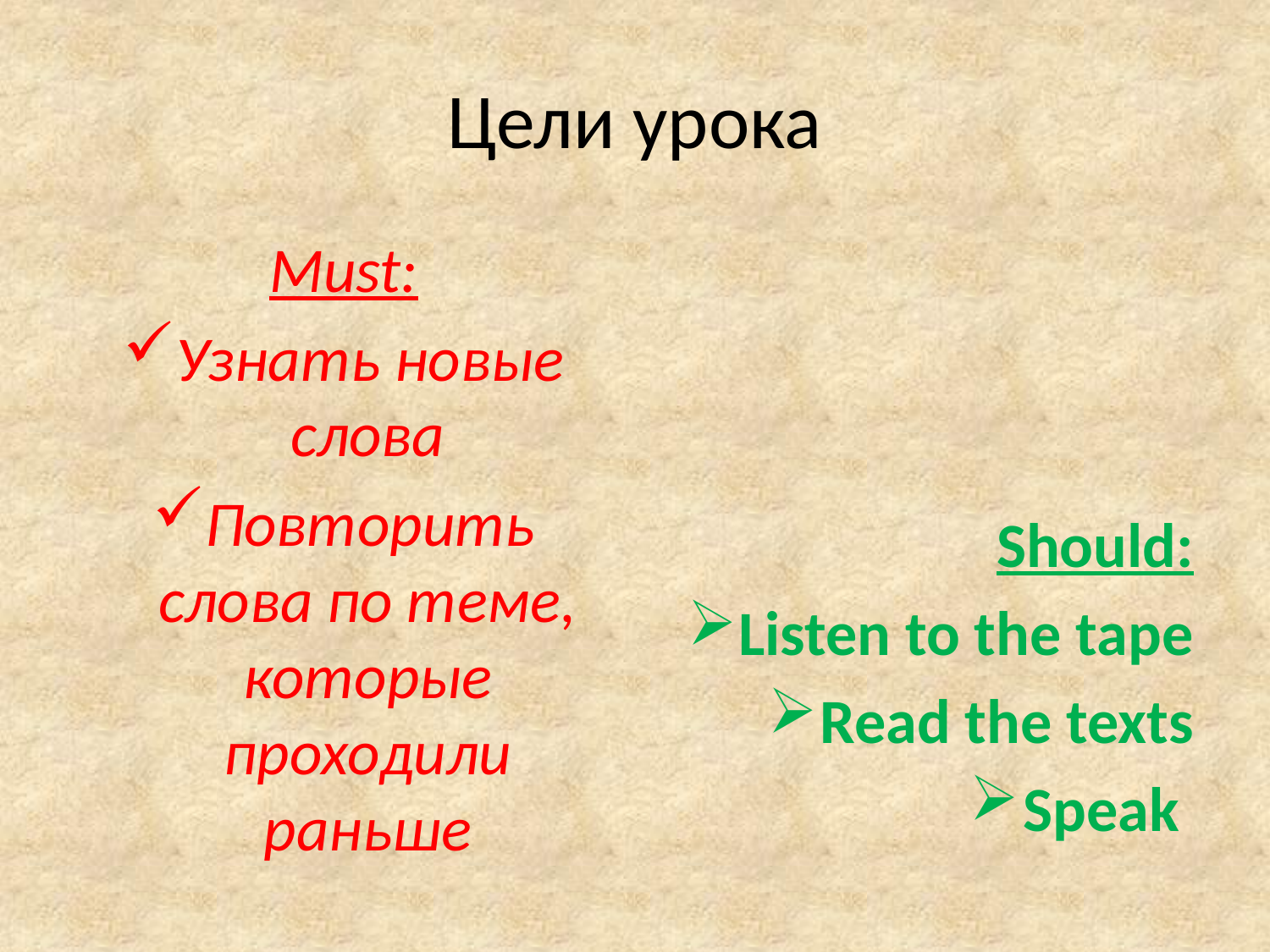

# Цели урока
Must:
Узнать новые слова
Повторить слова по теме, которые проходили раньше

Should:
Listen to the tape
Read the texts
Speak